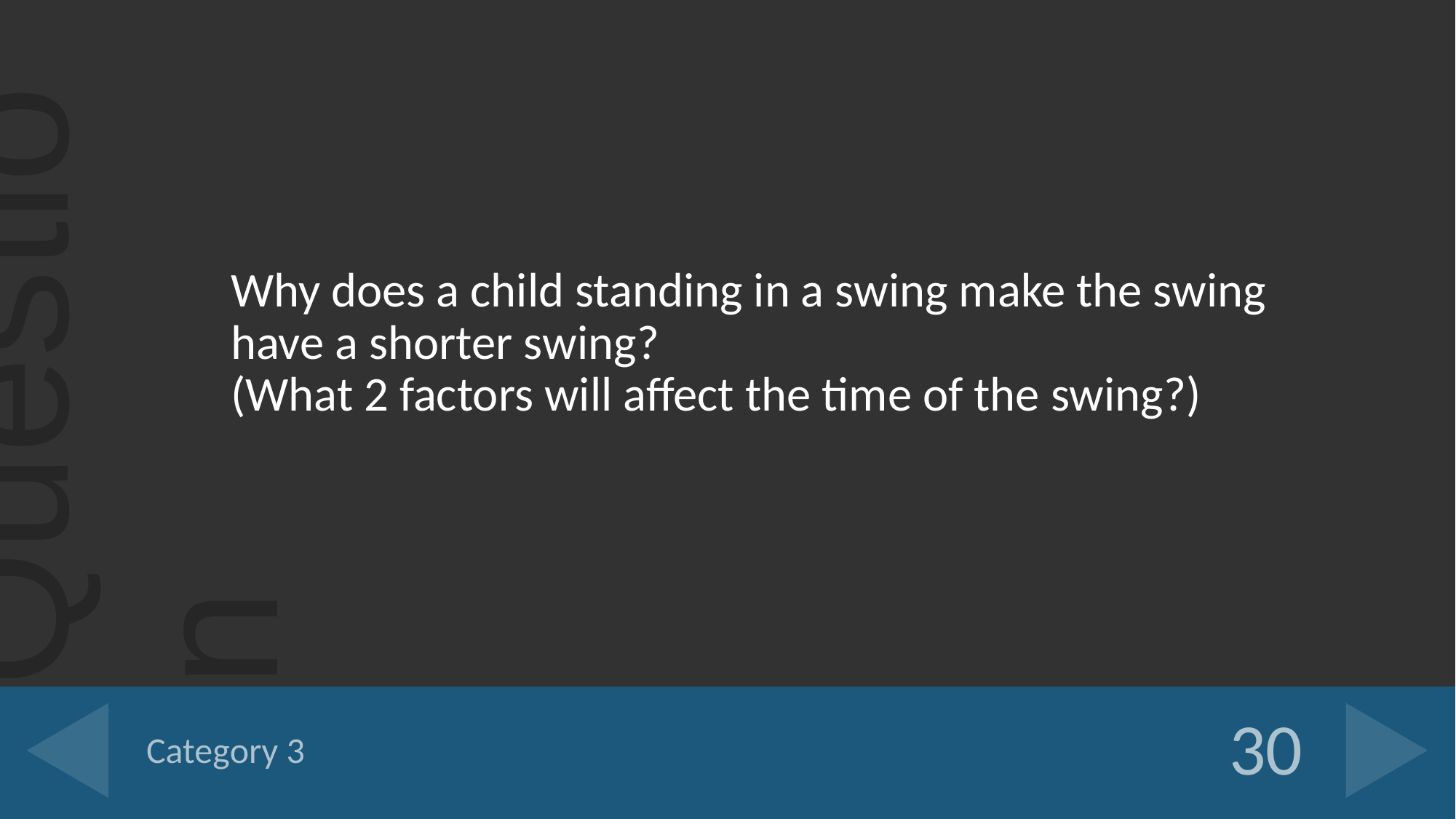

Why does a child standing in a swing make the swing have a shorter swing?
(What 2 factors will affect the time of the swing?)
# Category 3
30